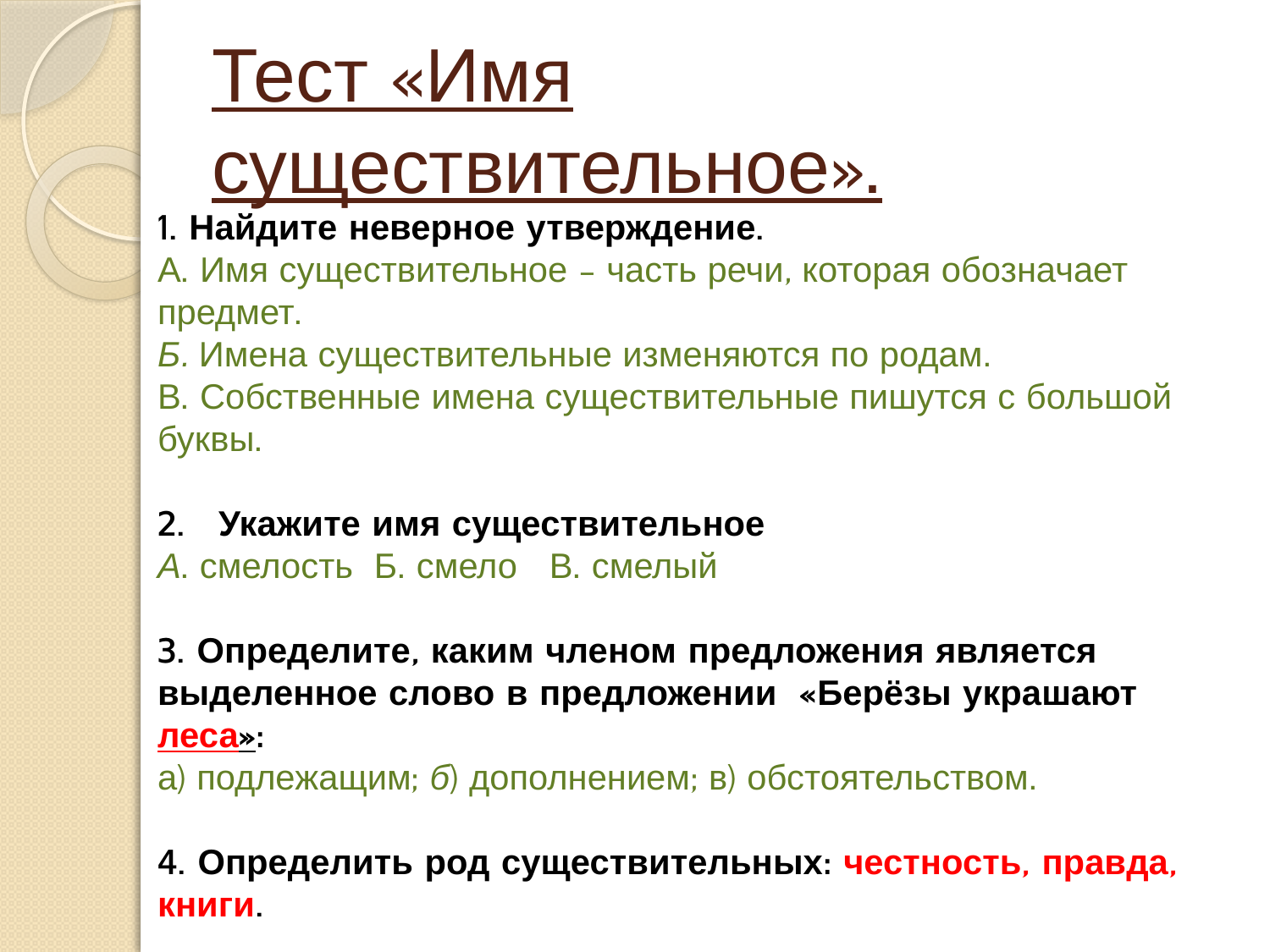

# Тест «Имя существительное».
1. Найдите неверное утверждение. 
А. Имя существительное – часть речи, которая обозначает предмет.
Б. Имена существительные изменяются по родам.
В. Собственные имена существительные пишутся с большой буквы.
2.   Укажите имя существительное 
А. смелость  Б. смело   В. смелый
3. Определите, каким членом предложения является выделенное слово в предложении  «Берёзы украшают леса»: 
а) подлежащим; б) дополнением; в) обстоятельством.
4. Определить род существительных: честность, правда, книги.
5. Как называются существительные, называющие неживой предмет?